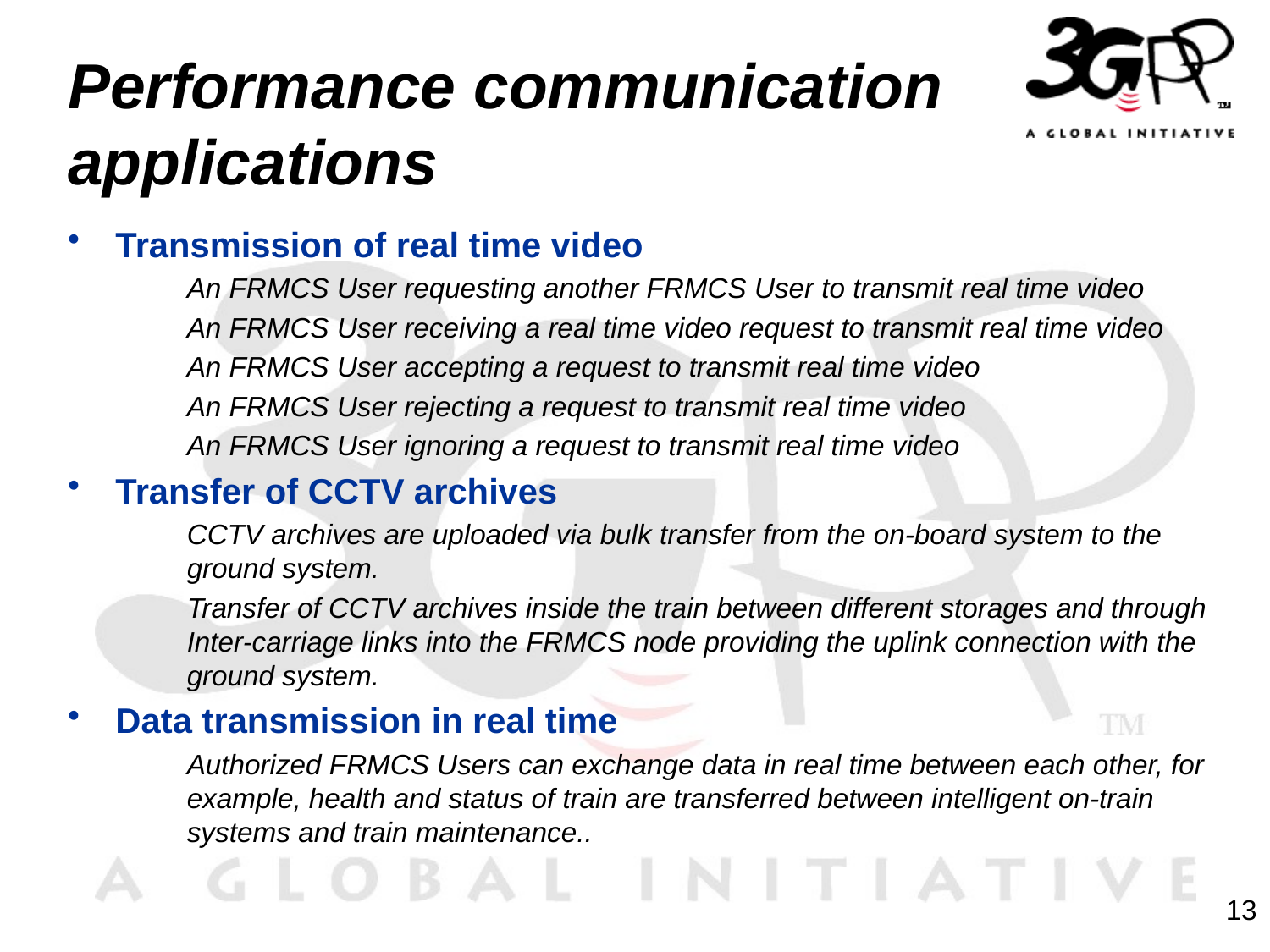

# Performance communication applications
Transmission of real time video
An FRMCS User requesting another FRMCS User to transmit real time video
An FRMCS User receiving a real time video request to transmit real time video
An FRMCS User accepting a request to transmit real time video
An FRMCS User rejecting a request to transmit real time video
An FRMCS User ignoring a request to transmit real time video
Transfer of CCTV archives
CCTV archives are uploaded via bulk transfer from the on-board system to the ground system.
Transfer of CCTV archives inside the train between different storages and through Inter-carriage links into the FRMCS node providing the uplink connection with the ground system.
Data transmission in real time
Authorized FRMCS Users can exchange data in real time between each other, for example, health and status of train are transferred between intelligent on-train systems and train maintenance..

13